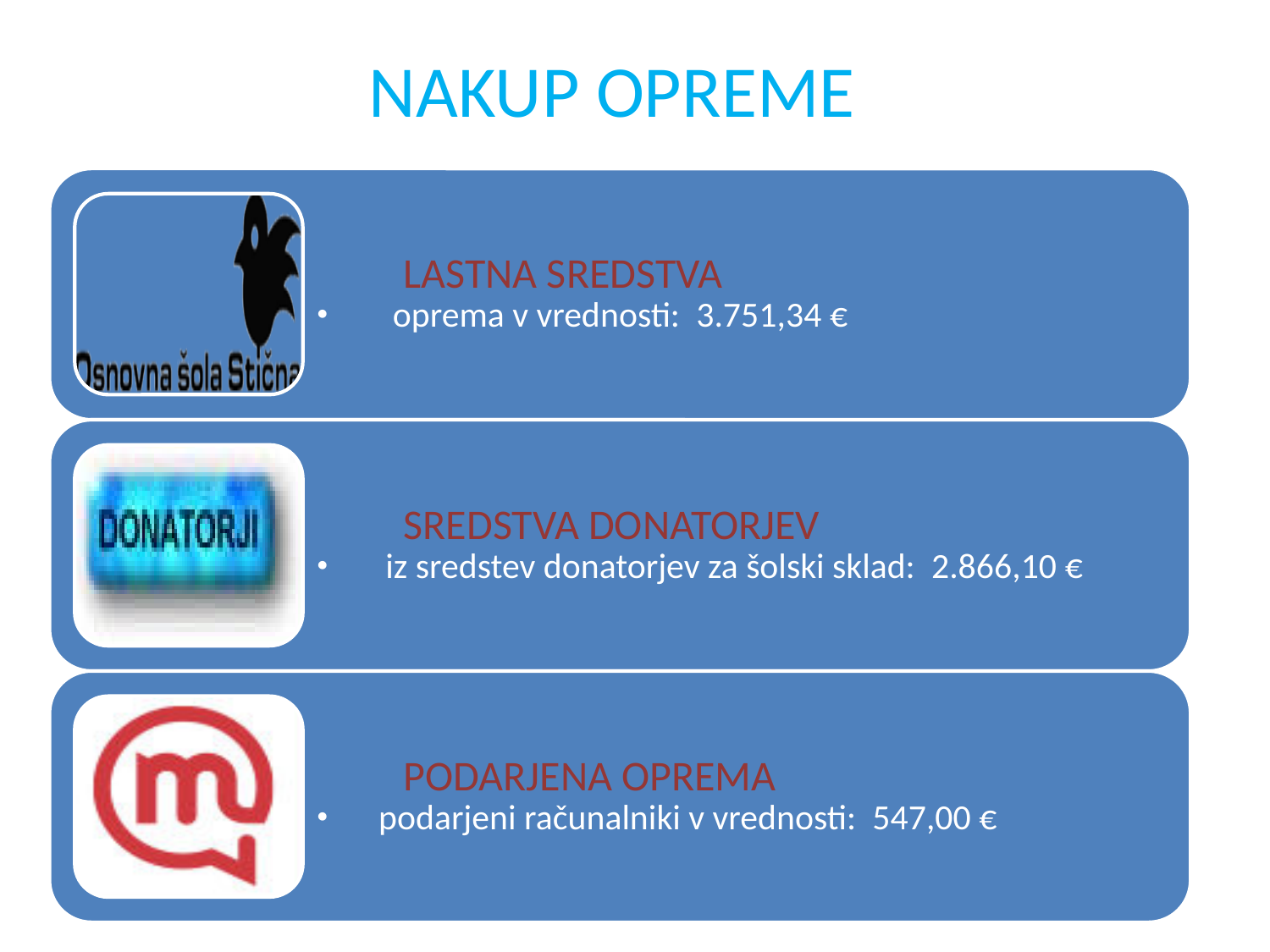

# NAKUP OPREME
        SREDSTVA DONATORJEV
        PODARJENA OPREMA
   podarjeni računalniki v vrednosti:  547,00 €
     oprema v vrednosti:  3.751,34 €
        LASTNA SREDSTVA
    iz sredstev donatorjev za šolski sklad:  2.866,10 €